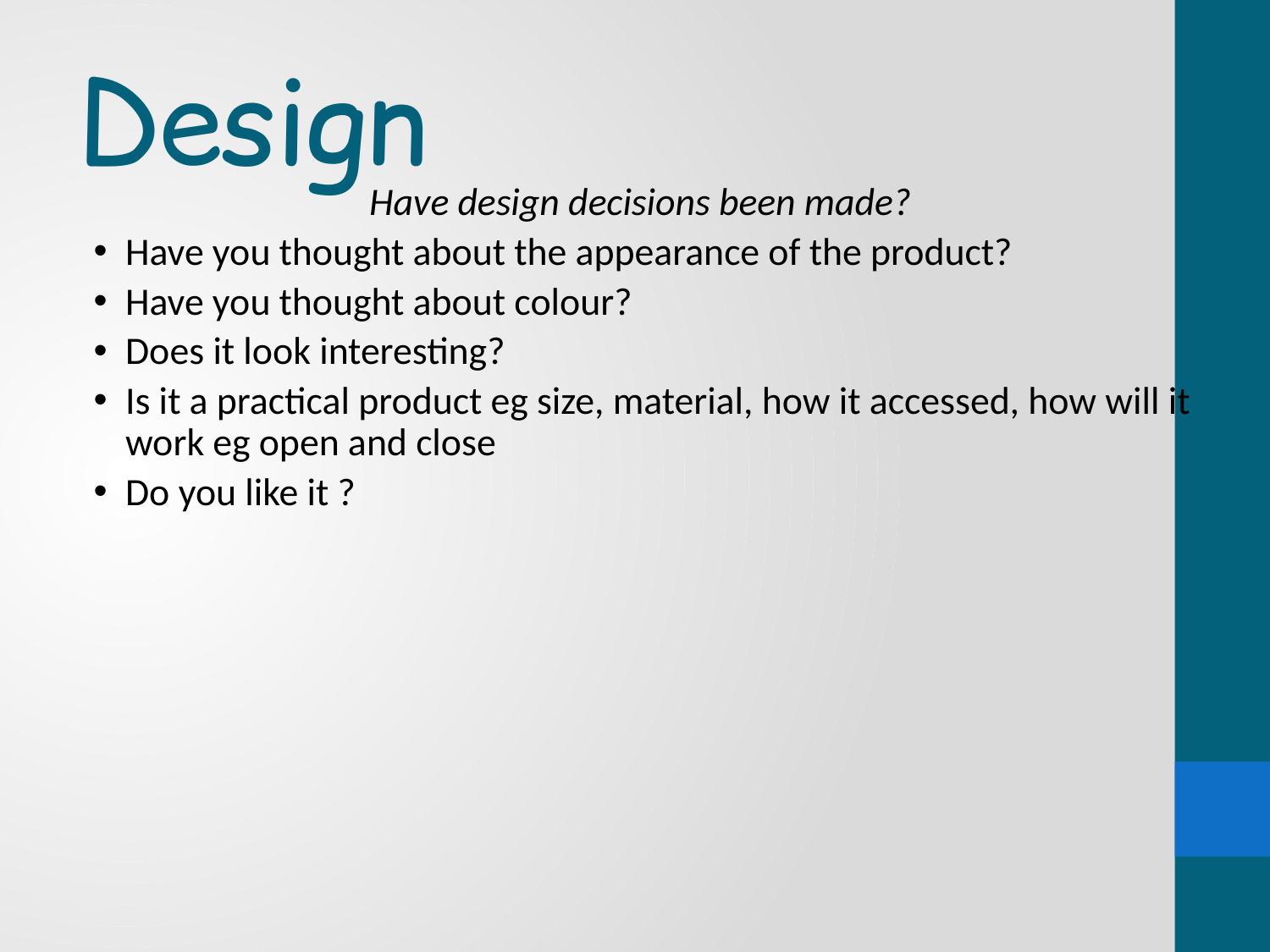

# Design
Have design decisions been made?
Have you thought about the appearance of the product?
Have you thought about colour?
Does it look interesting?
Is it a practical product eg size, material, how it accessed, how will it work eg open and close
Do you like it ?